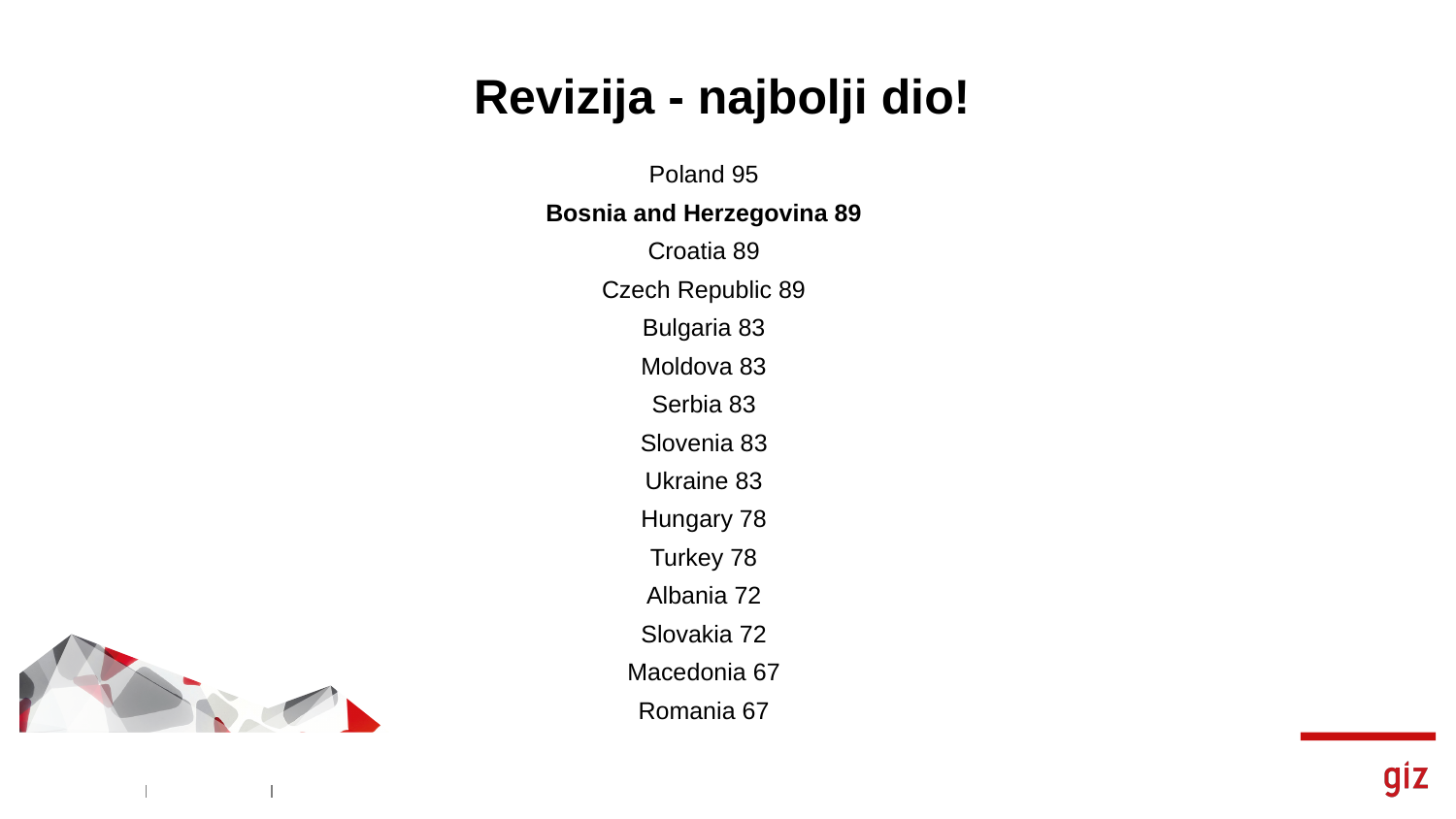

# Revizija - najbolji dio!
Poland 95
Bosnia and Herzegovina 89
Croatia 89
Czech Republic 89
Bulgaria 83
Moldova 83
Serbia 83
Slovenia 83
Ukraine 83
Hungary 78
Turkey 78
Albania 72
Slovakia 72
Macedonia 67
Romania 67